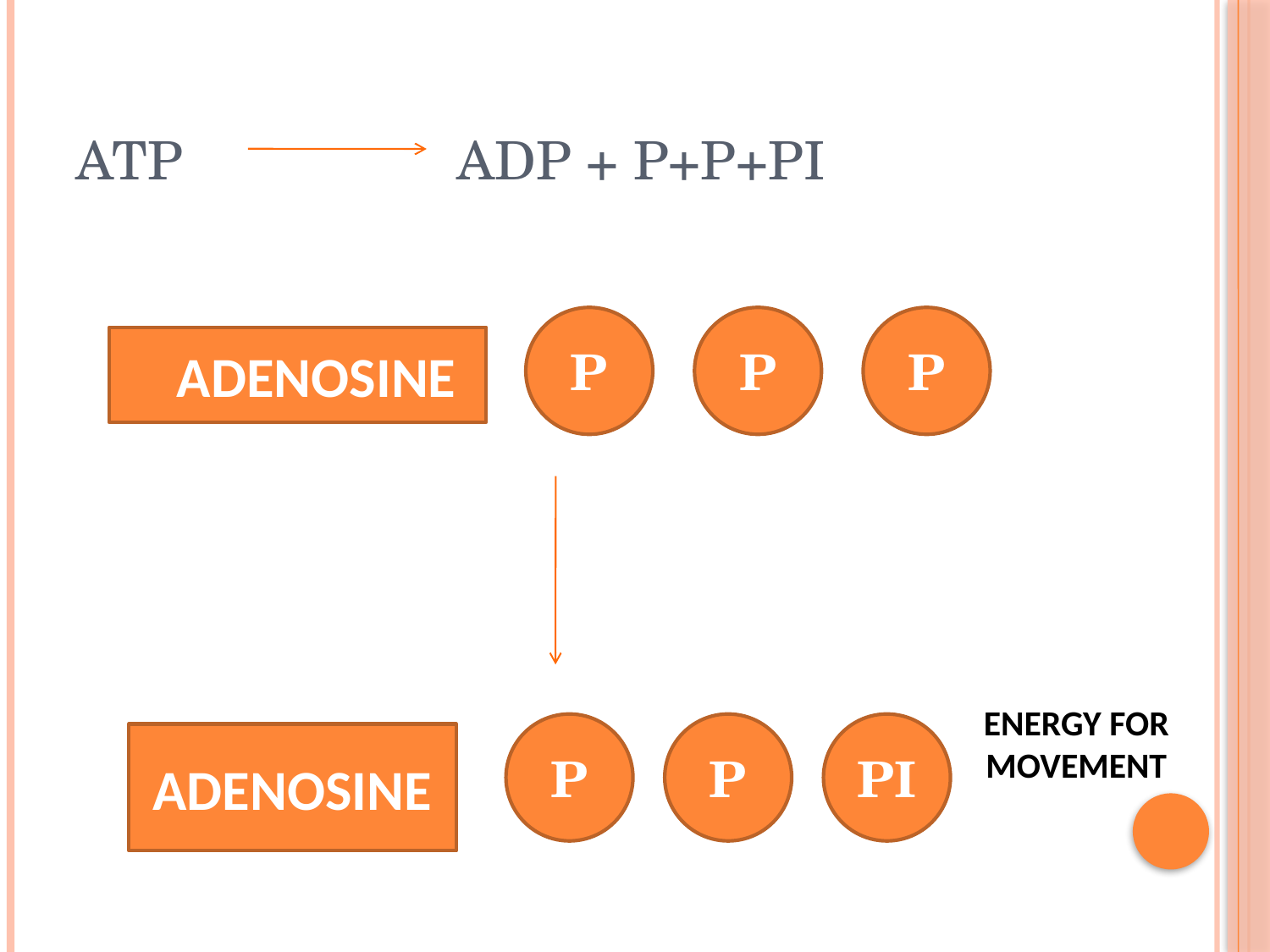

# ATP			ADP + P+P+PI
P
P
P
ADENOSINE
ENERGY FOR MOVEMENT
P
P
PI
ADENOSINE